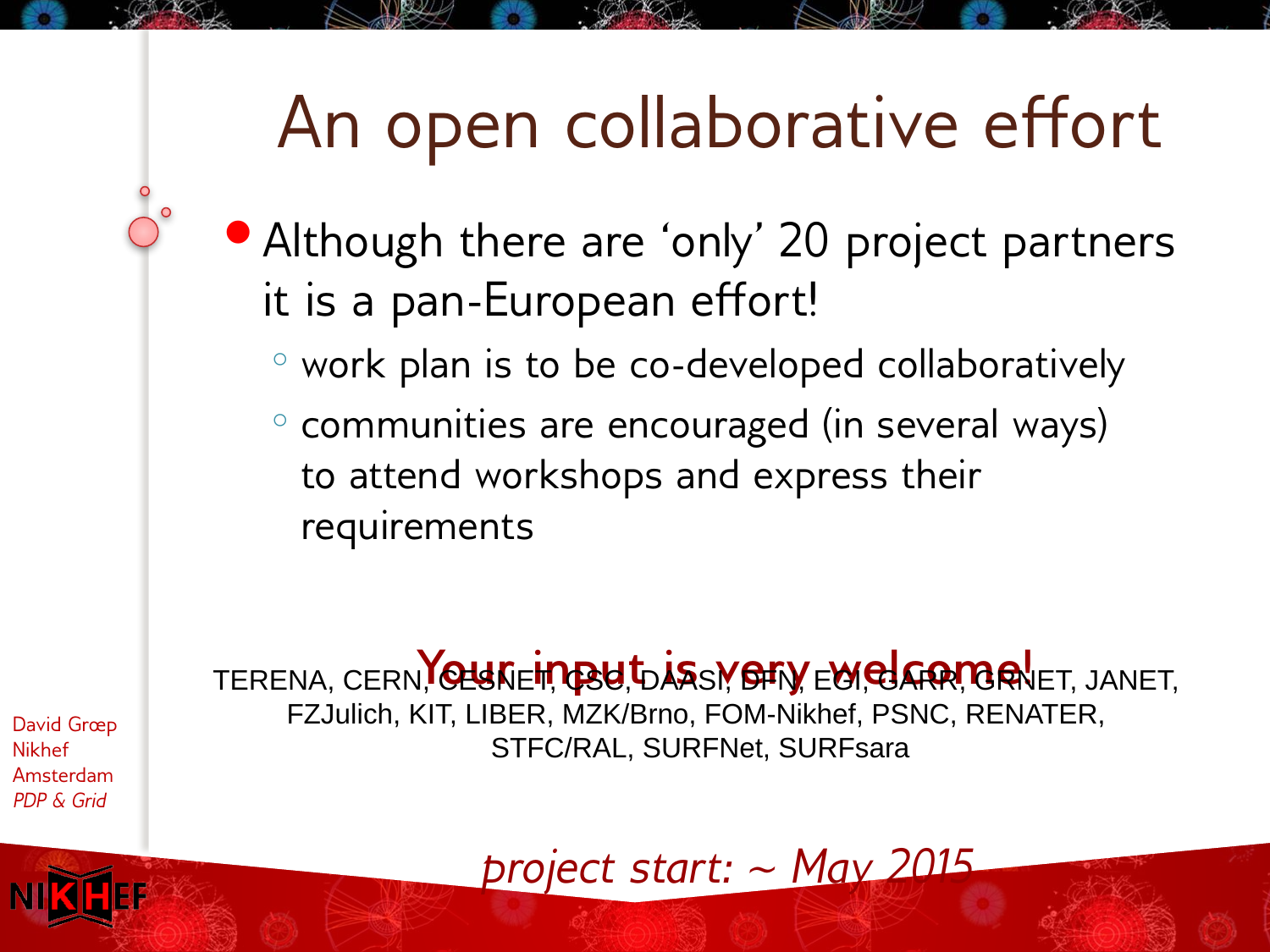

# An open collaborative effort
Although there are ‘only’ 20 project partners
it is a pan-European effort!
work plan is to be co-developed collaboratively
communities are encouraged (in several ways)
to attend workshops and express their requirements

Your input is very welcome!

project start: ~ May 2015
TERENA, CERN, CESNET, CSC, DAASI, DFN, EGI, GARR, GRNET, JANET,
FZJulich, KIT, LIBER, MZK/Brno, FOM-Nikhef, PSNC, RENATER,
STFC/RAL, SURFNet, SURFsara